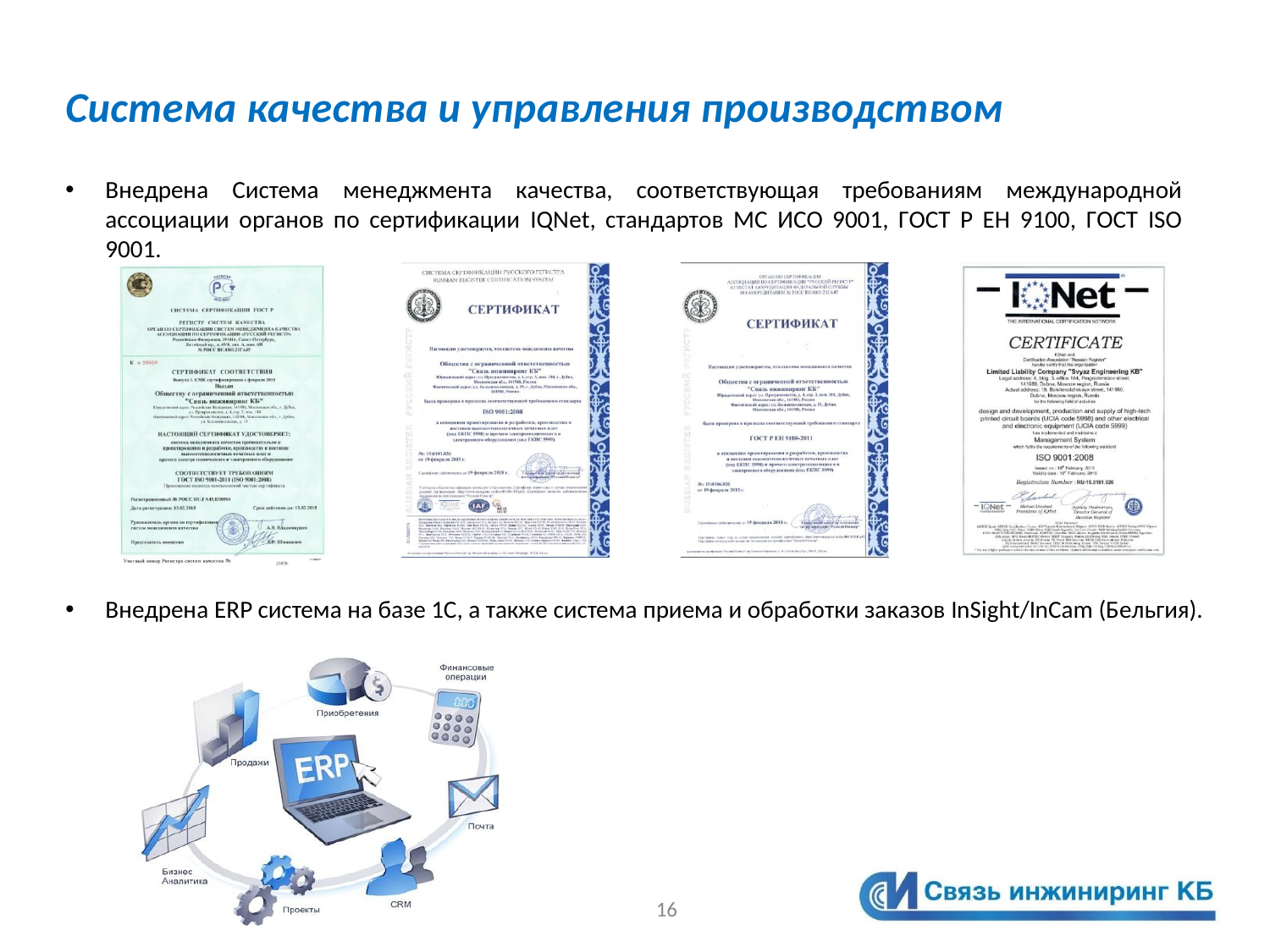

# Система качества и управления производством
Внедрена Система менеджмента качества, соответствующая требованиям международной ассоциации органов по сертификации IQNet, стандартов МС ИСО 9001, ГОСТ Р ЕН 9100, ГОСТ ISO 9001.

Внедрена ERP система на базе 1С, а также система приема и обработки заказов InSight/InCam (Бельгия).

16